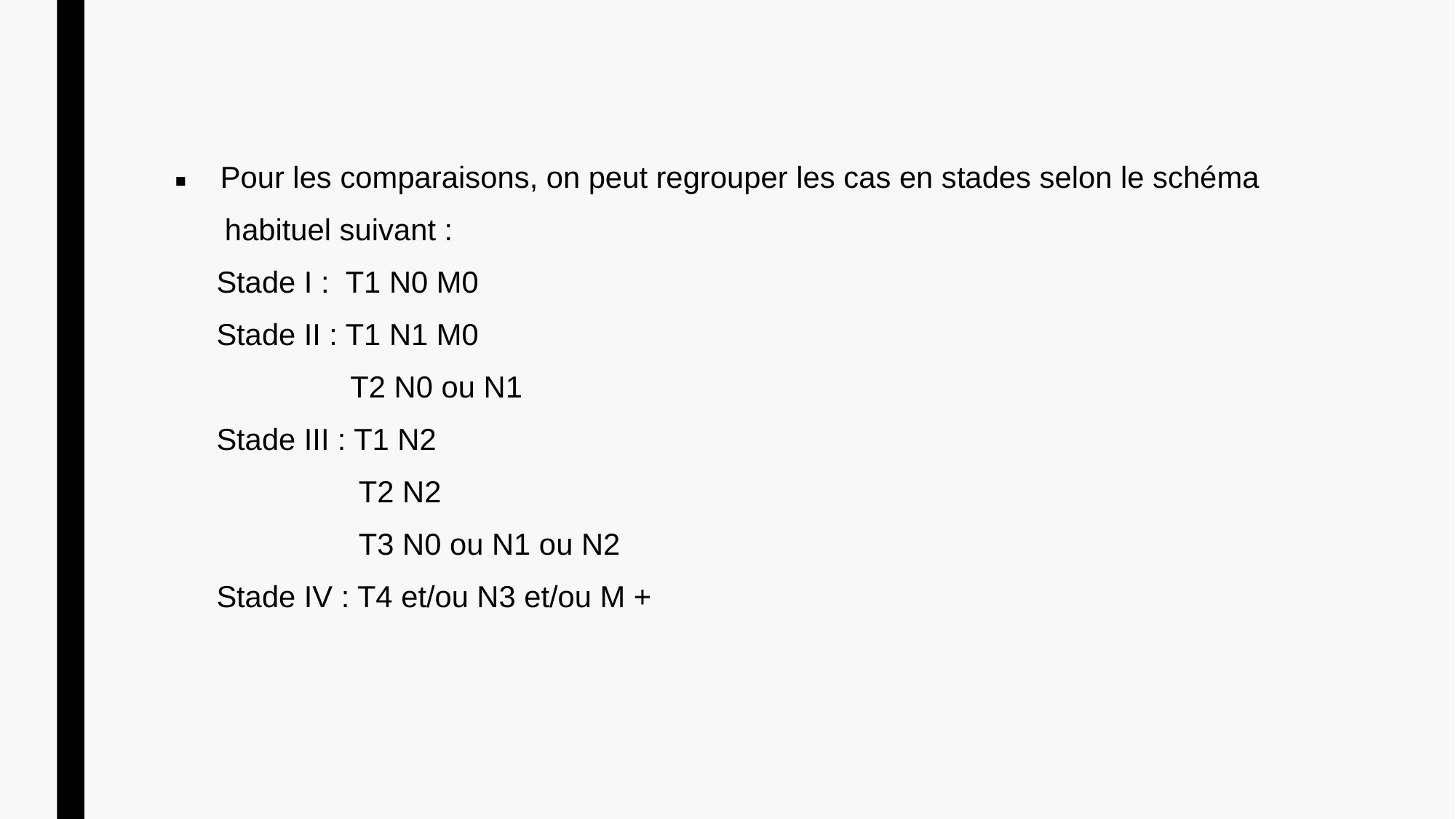

Pour les comparaisons, on peut regrouper les cas en stades selon le schéma
      habituel suivant :
     Stade I :  T1 N0 M0
     Stade II : T1 N1 M0
                     T2 N0 ou N1
     Stade III : T1 N2
                      T2 N2
                      T3 N0 ou N1 ou N2
     Stade IV : T4 et/ou N3 et/ou M +